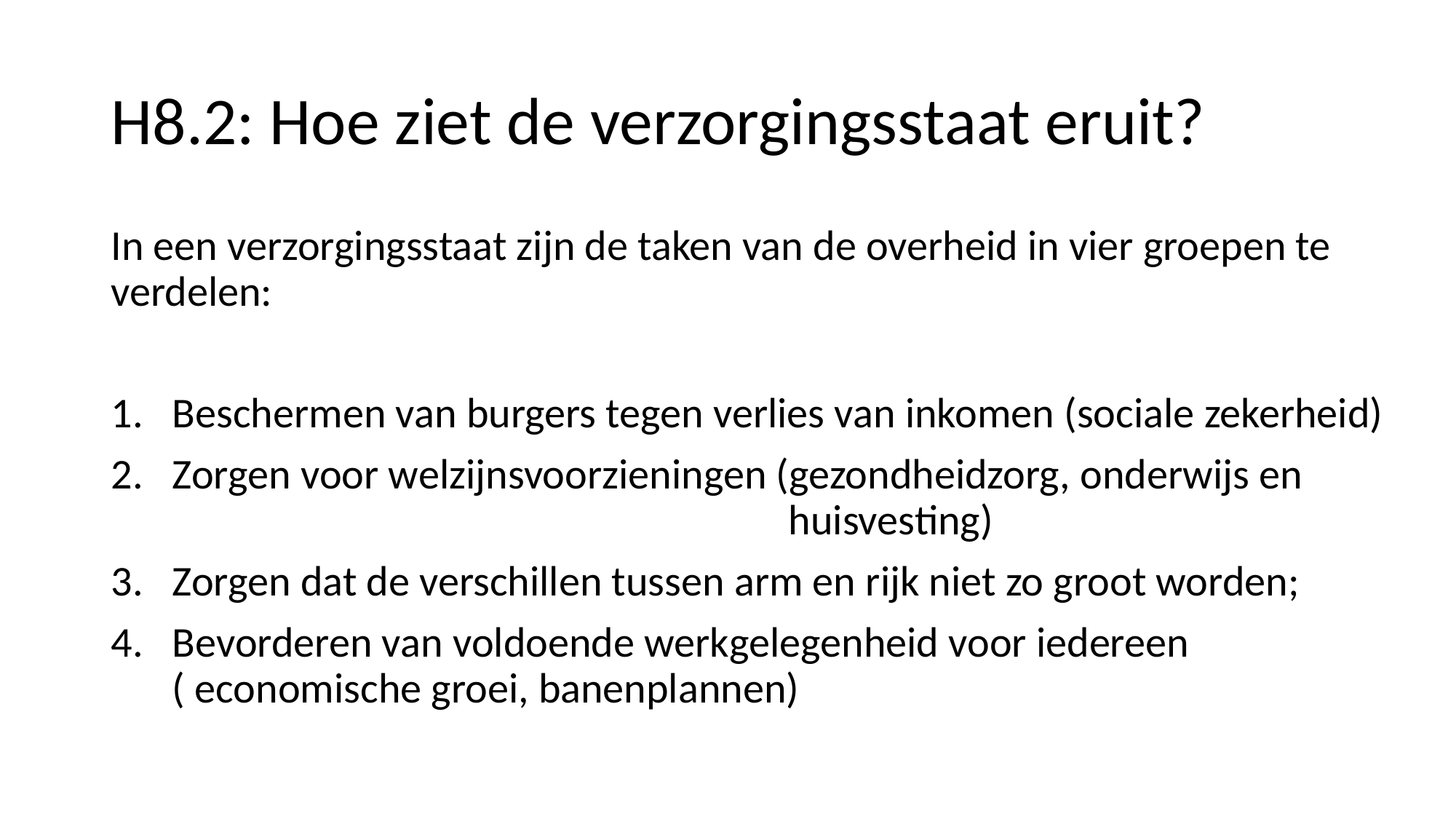

# H8.2: Hoe ziet de verzorgingsstaat eruit?
In een verzorgingsstaat zijn de taken van de overheid in vier groepen te verdelen:

Beschermen van burgers tegen verlies van inkomen (sociale zekerheid)
Zorgen voor welzijnsvoorzieningen (gezondheidzorg, onderwijs en
                                                                huisvesting)
Zorgen dat de verschillen tussen arm en rijk niet zo groot worden;
Bevorderen van voldoende werkgelegenheid voor iedereen
( economische groei, banenplannen)